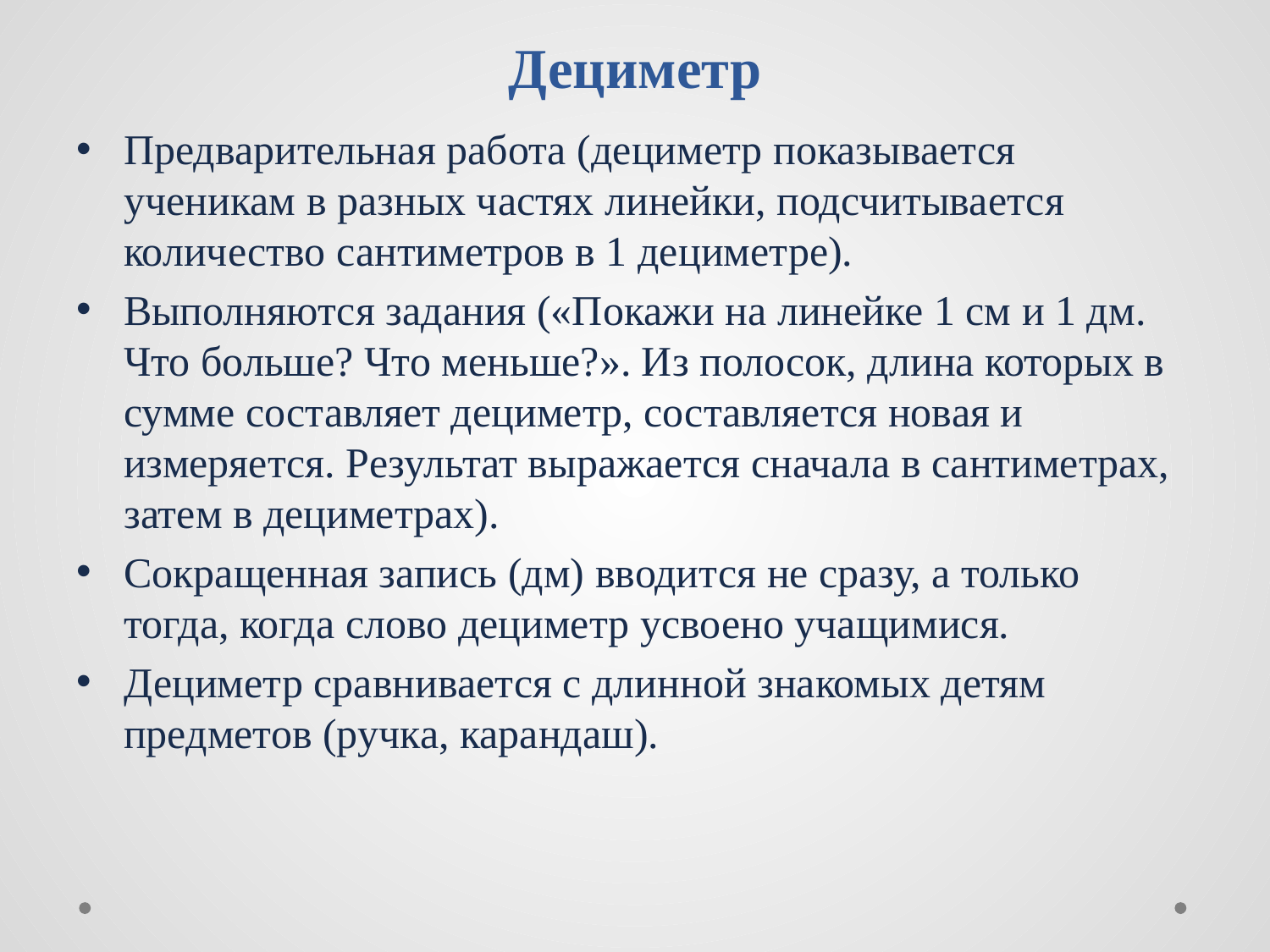

# Дециметр
Предварительная работа (дециметр показывается ученикам в разных частях линейки, подсчитывается количество сантиметров в 1 дециметре).
Выполняются задания («Покажи на линейке 1 см и 1 дм. Что больше? Что меньше?». Из полосок, длина которых в сумме составляет дециметр, составляется новая и измеряется. Результат выражается сначала в сантиметрах, затем в дециметрах).
Сокращенная запись (дм) вводится не сразу, а только тогда, когда слово дециметр усвоено учащимися.
Дециметр сравнивается с длинной знакомых детям предметов (ручка, карандаш).